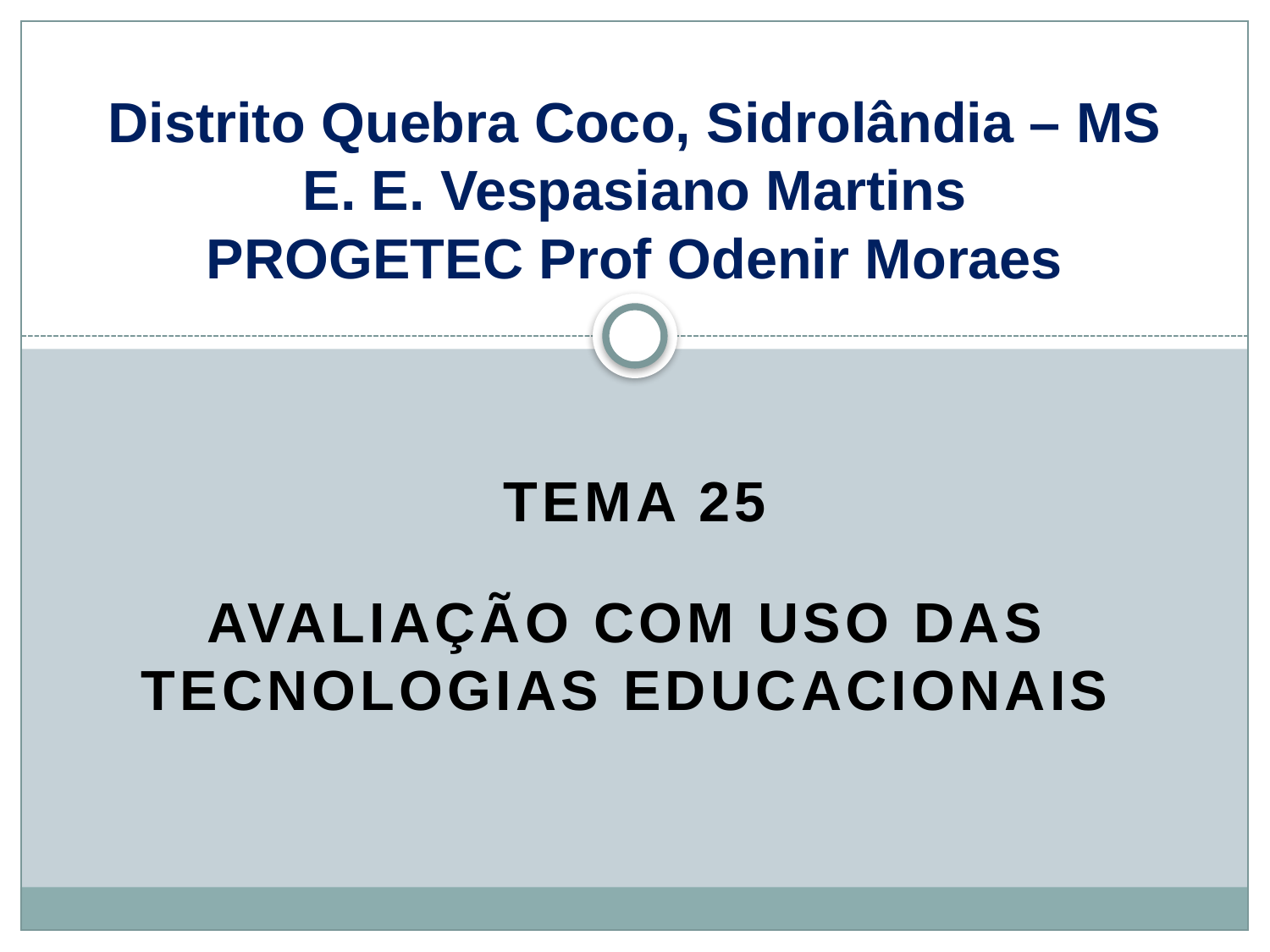

# Distrito Quebra Coco, Sidrolândia – MS E. E. Vespasiano Martins PROGETEC Prof Odenir Moraes

Tema 25

Avaliação com uso das
tecnologias educacionais